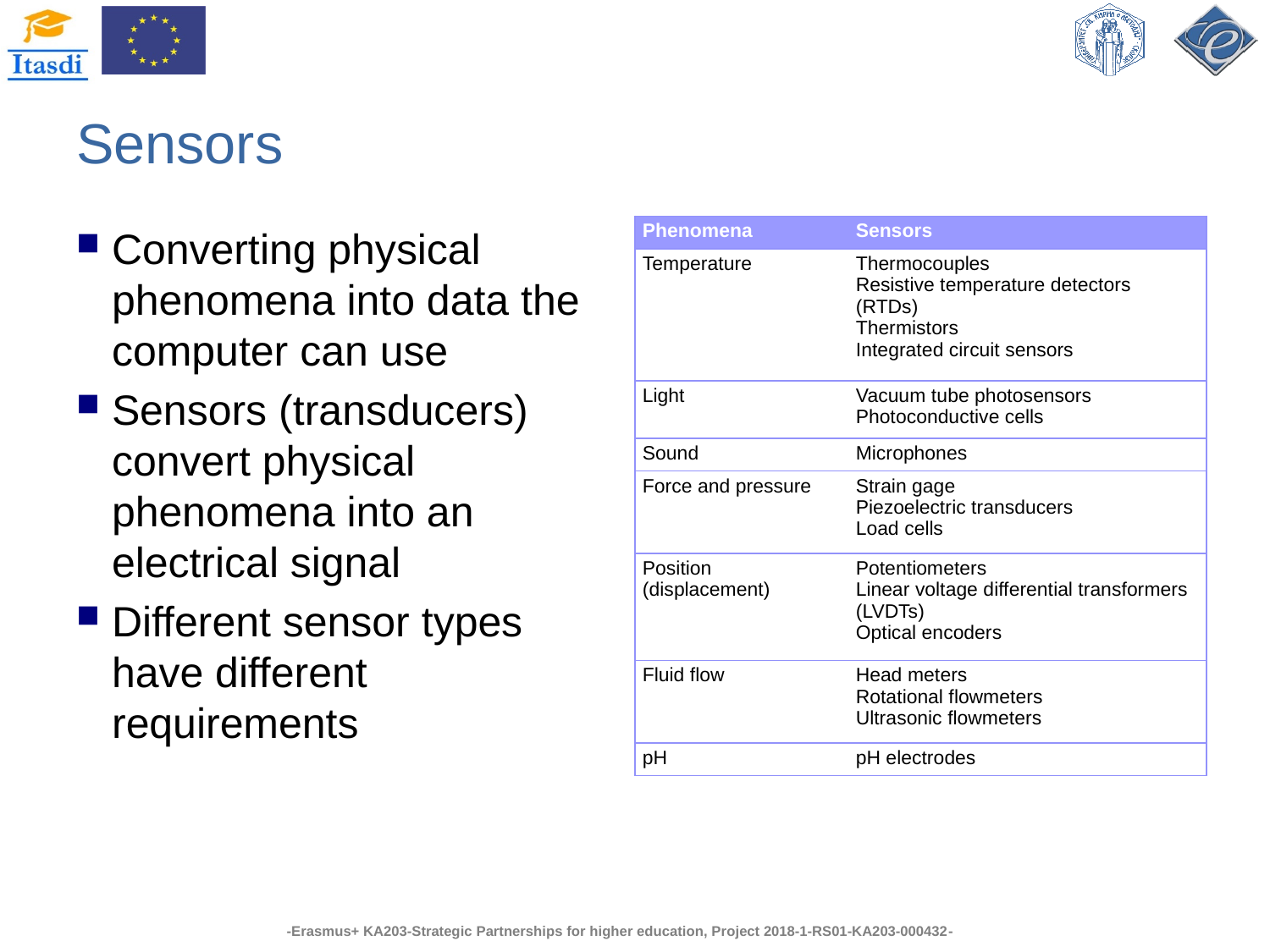

# Sensors
| Phenomena | Sensors |
| --- | --- |
| Temperature | Thermocouples Resistive temperature detectors (RTDs) Thermistors Integrated circuit sensors |
| Light | Vacuum tube photosensors Photoconductive cells |
| Sound | Microphones |
| Force and pressure | Strain gage Piezoelectric transducers Load cells |
| Position (displacement) | Potentiometers Linear voltage differential transformers (LVDTs) Optical encoders |
| Fluid flow | Head meters Rotational flowmeters Ultrasonic flowmeters |
| pH | pH electrodes |
Converting physical phenomena into data the computer can use
Sensors (transducers) convert physical phenomena into an electrical signal
Different sensor types have different requirements